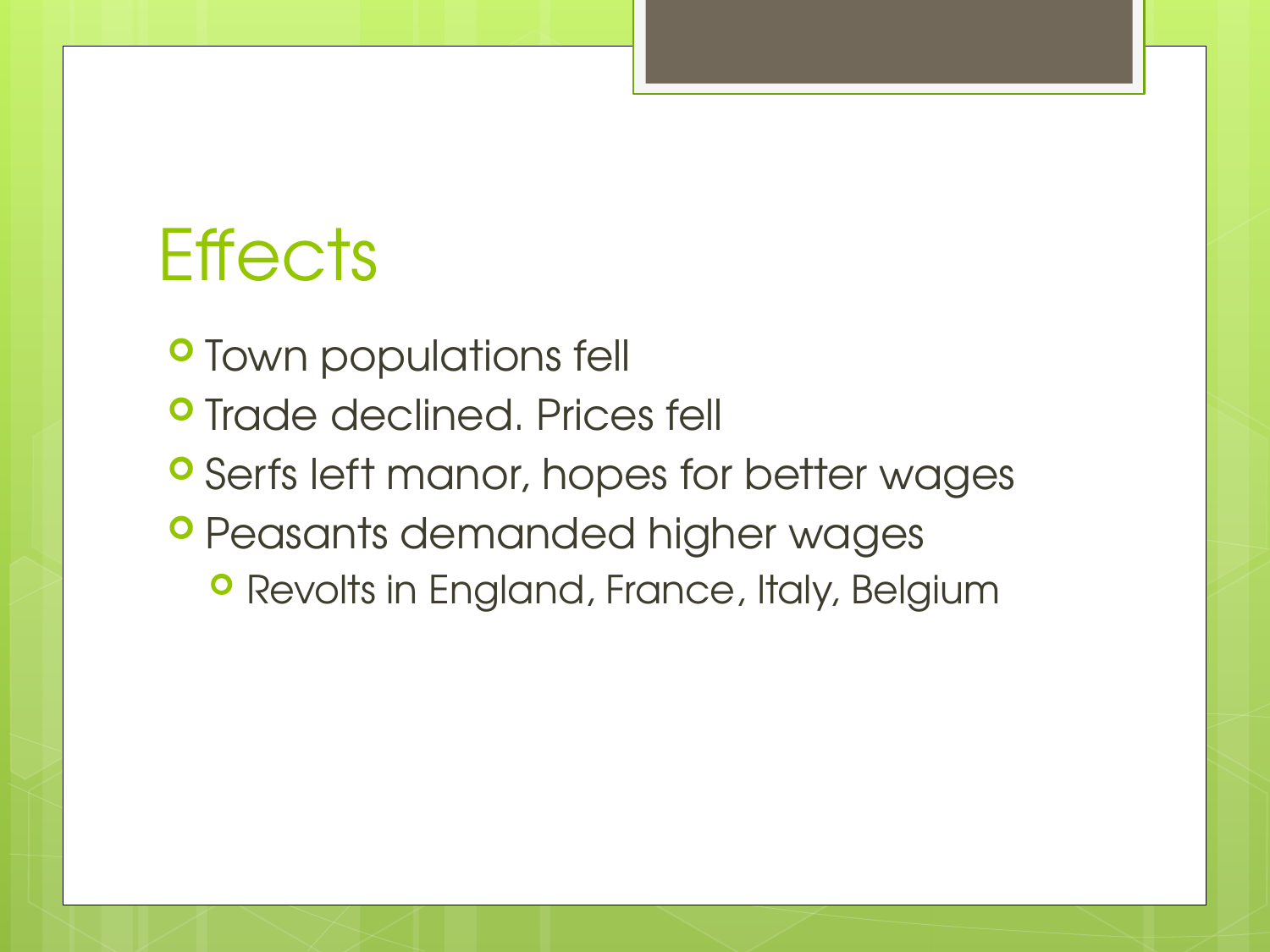

# Effects
Town populations fell
Trade declined. Prices fell
Serfs left manor, hopes for better wages
Peasants demanded higher wages
Revolts in England, France, Italy, Belgium